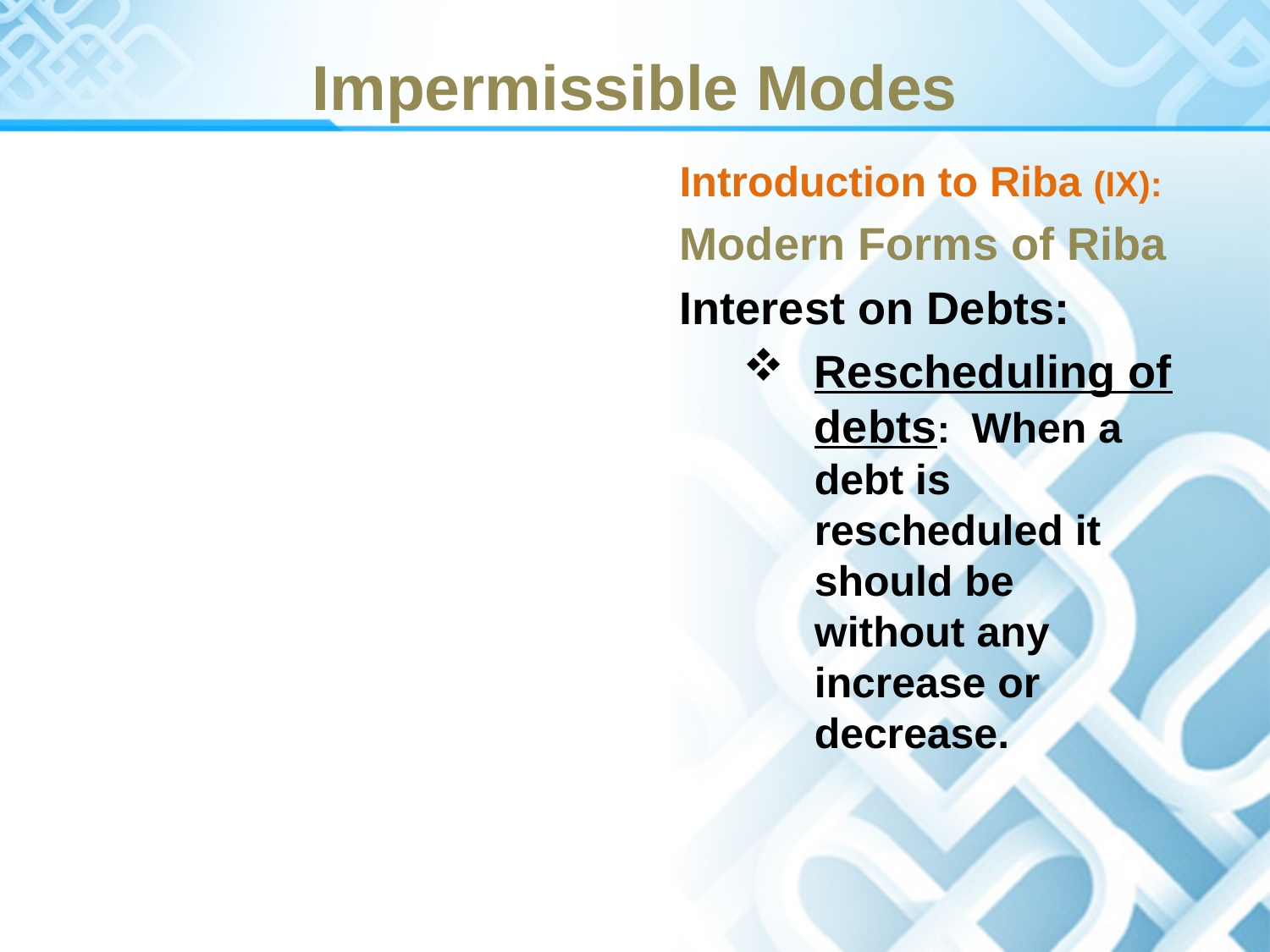

Impermissible Modes
Introduction to Riba (IX):
Modern Forms of Riba
Interest on Debts:
Rescheduling of debts:  When a debt is rescheduled it should be without any increase or decrease.